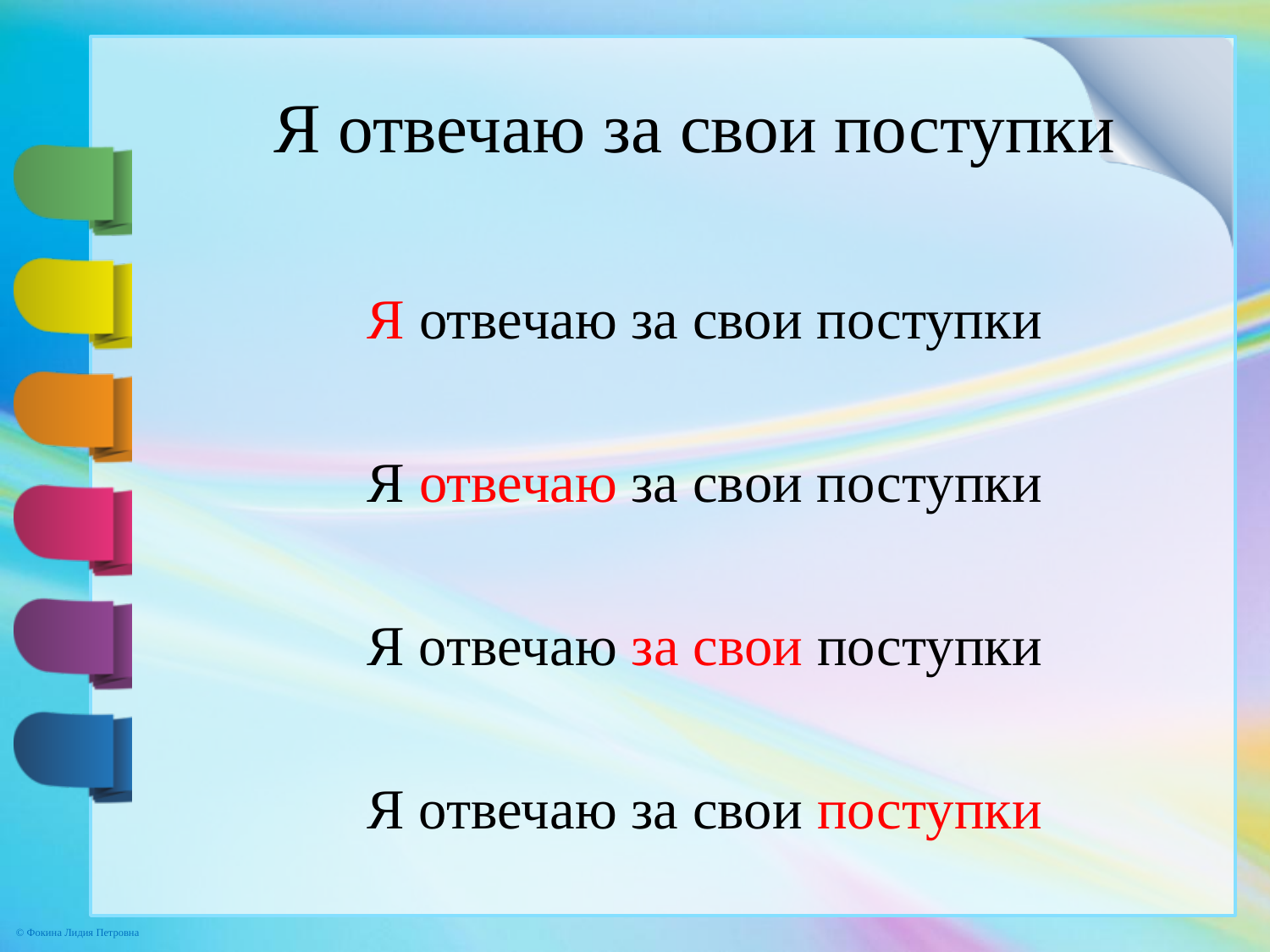

Я отвечаю за свои поступки
Я отвечаю за свои поступки
Я отвечаю за свои поступки
Я отвечаю за свои поступки
Я отвечаю за свои поступки